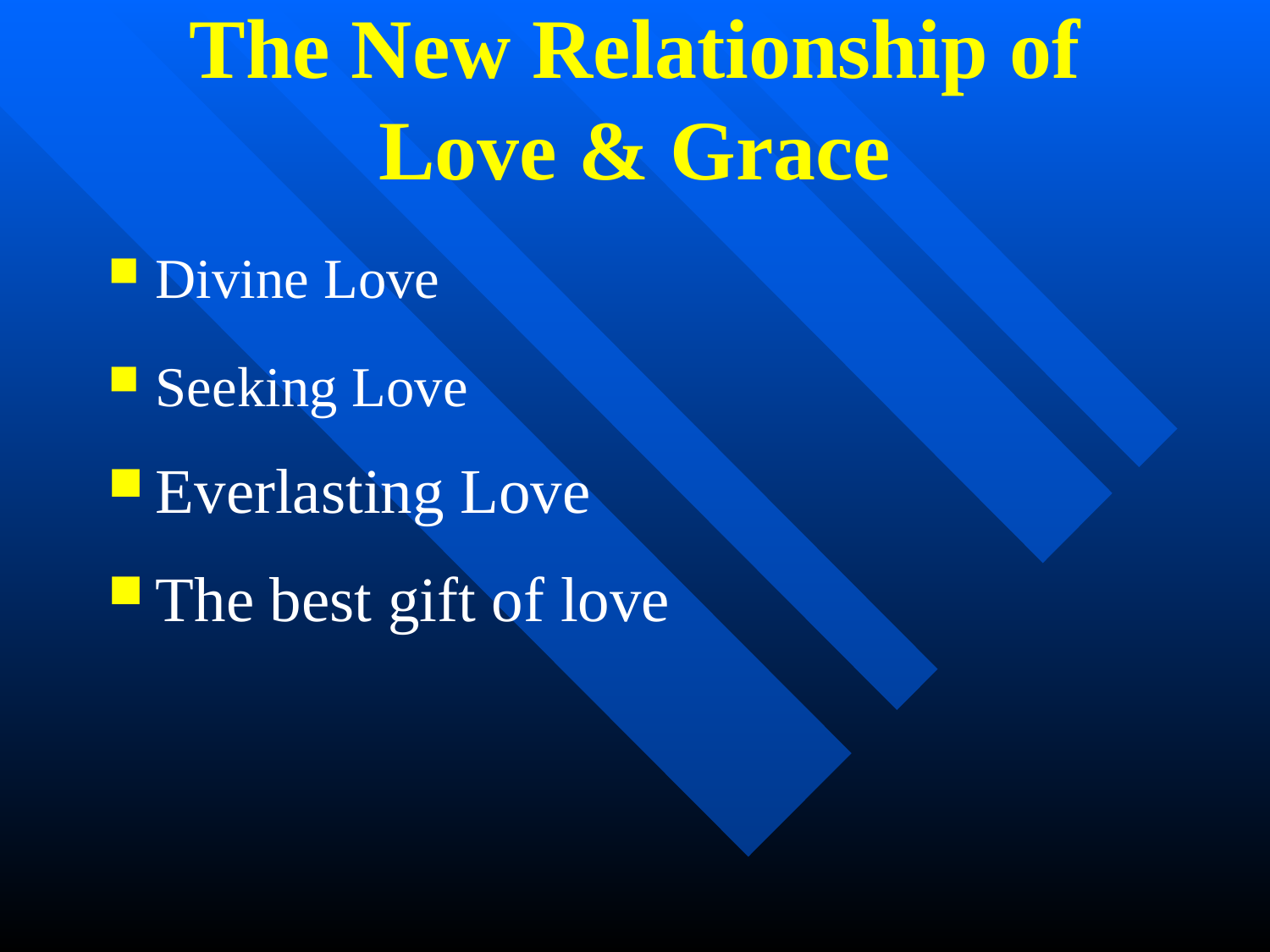

# The New Relationship of Love & Grace
Divine Love

Seeking Love

Everlasting Love

The best gift of love